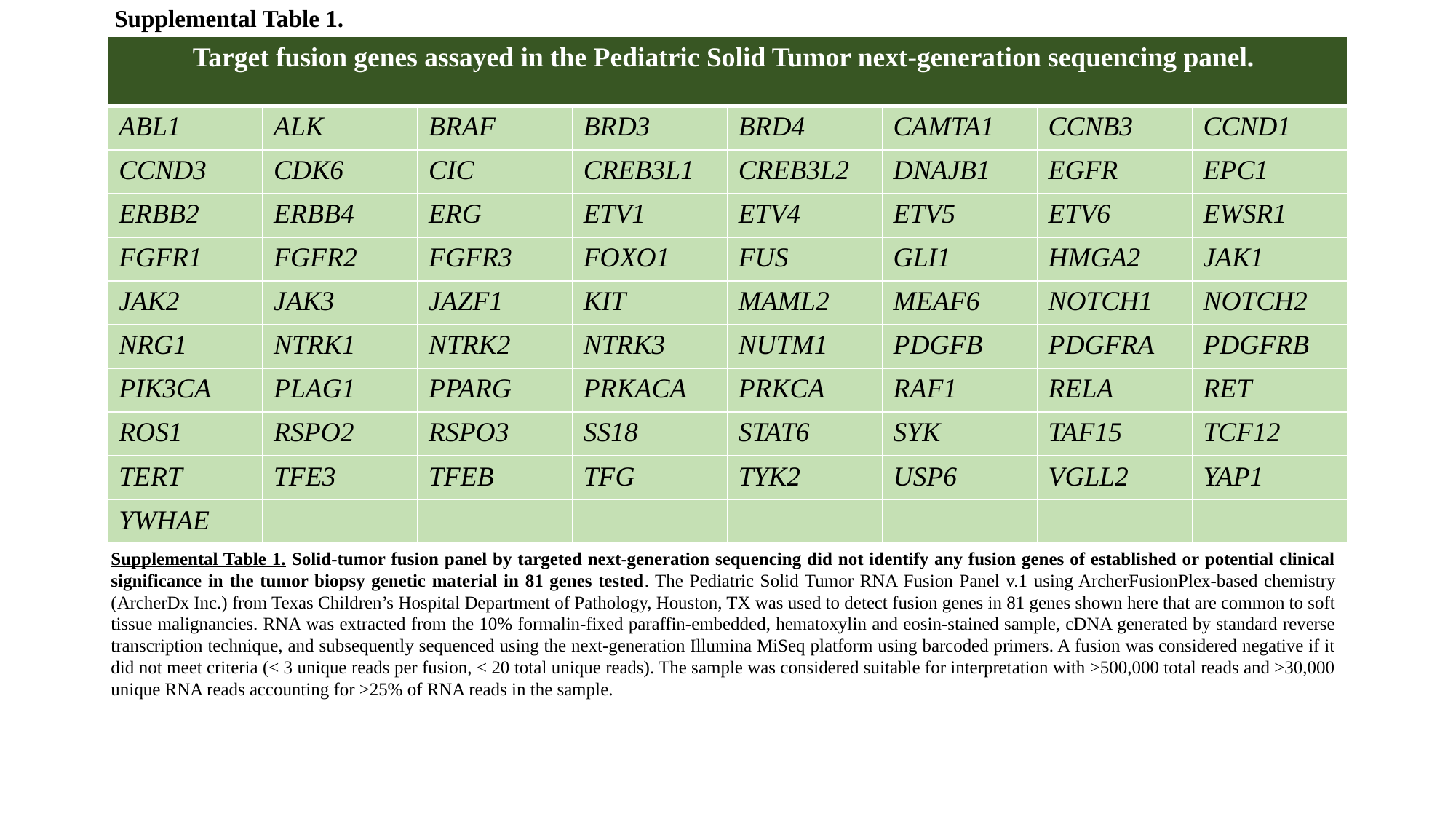

Supplemental Table 1.
| Target fusion genes assayed in the Pediatric Solid Tumor next-generation sequencing panel. |  |  |  |  |  |  |  |
| --- | --- | --- | --- | --- | --- | --- | --- |
| ABL1 | ALK | BRAF | BRD3 | BRD4 | CAMTA1 | CCNB3 | CCND1 |
| CCND3 | CDK6 | CIC | CREB3L1 | CREB3L2 | DNAJB1 | EGFR | EPC1 |
| ERBB2 | ERBB4 | ERG | ETV1 | ETV4 | ETV5 | ETV6 | EWSR1 |
| FGFR1 | FGFR2 | FGFR3 | FOXO1 | FUS | GLI1 | HMGA2 | JAK1 |
| JAK2 | JAK3 | JAZF1 | KIT | MAML2 | MEAF6 | NOTCH1 | NOTCH2 |
| NRG1 | NTRK1 | NTRK2 | NTRK3 | NUTM1 | PDGFB | PDGFRA | PDGFRB |
| PIK3CA | PLAG1 | PPARG | PRKACA | PRKCA | RAF1 | RELA | RET |
| ROS1 | RSPO2 | RSPO3 | SS18 | STAT6 | SYK | TAF15 | TCF12 |
| TERT | TFE3 | TFEB | TFG | TYK2 | USP6 | VGLL2 | YAP1 |
| YWHAE |  |  |  |  |  |  |  |
Supplemental Table 1. Solid-tumor fusion panel by targeted next-generation sequencing did not identify any fusion genes of established or potential clinical significance in the tumor biopsy genetic material in 81 genes tested. The Pediatric Solid Tumor RNA Fusion Panel v.1 using ArcherFusionPlex-based chemistry (ArcherDx Inc.) from Texas Children’s Hospital Department of Pathology, Houston, TX was used to detect fusion genes in 81 genes shown here that are common to soft tissue malignancies. RNA was extracted from the 10% formalin-fixed paraffin-embedded, hematoxylin and eosin-stained sample, cDNA generated by standard reverse transcription technique, and subsequently sequenced using the next-generation Illumina MiSeq platform using barcoded primers. A fusion was considered negative if it did not meet criteria (< 3 unique reads per fusion, < 20 total unique reads). The sample was considered suitable for interpretation with >500,000 total reads and >30,000 unique RNA reads accounting for >25% of RNA reads in the sample.